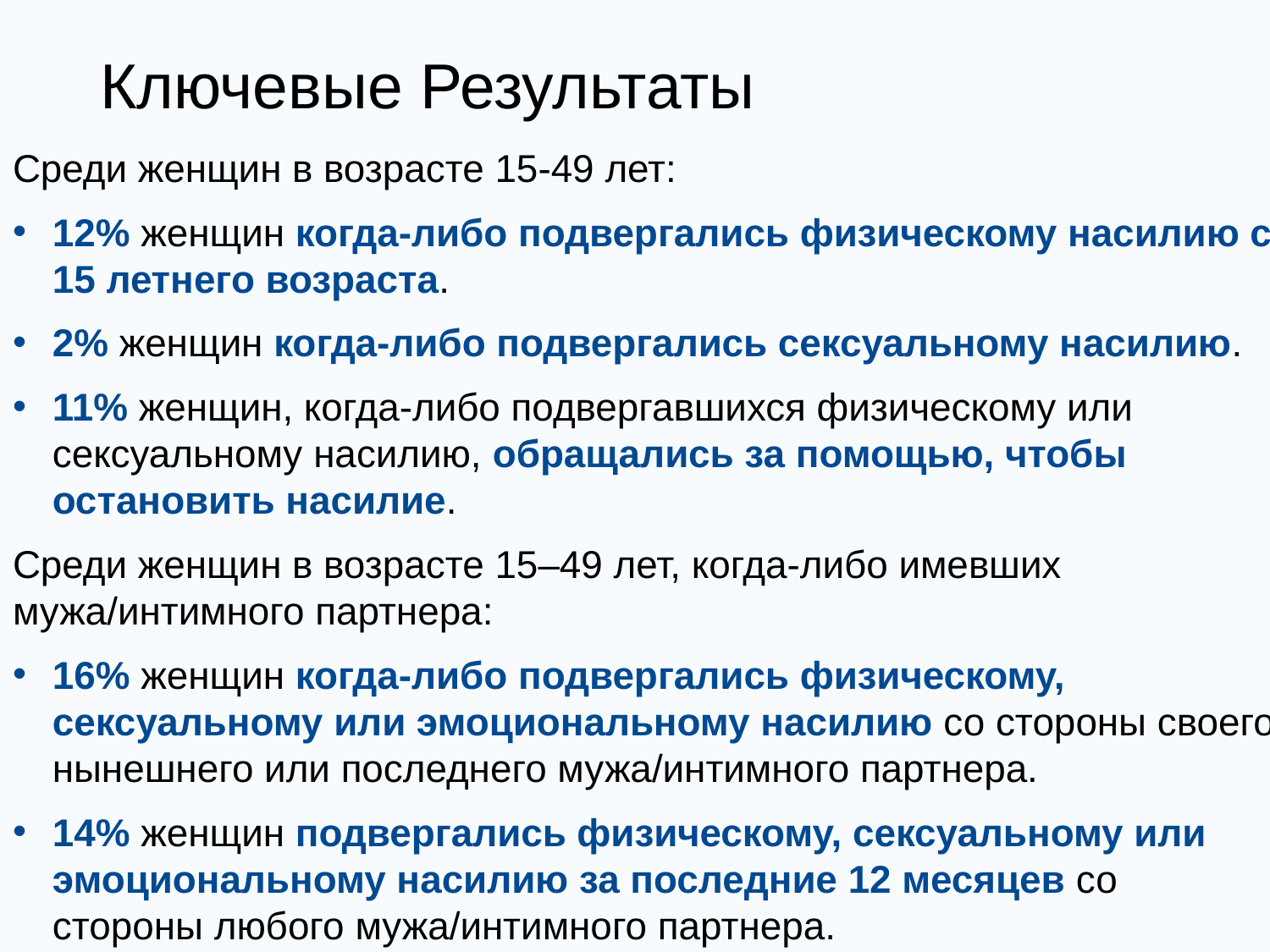

# Ключевые Результаты
Среди женщин в возрасте 15-49 лет:
12% женщин когда-либо подвергались физическому насилию с 15 летнего возраста.
2% женщин когда-либо подвергались сексуальному насилию.
11% женщин, когда-либо подвергавшихся физическому или сексуальному насилию, обращались за помощью, чтобы остановить насилие.
Среди женщин в возрасте 15–49 лет, когда-либо имевших мужа/интимного партнера:
16% женщин когда-либо подвергались физическому, сексуальному или эмоциональному насилию со стороны своего нынешнего или последнего мужа/интимного партнера.
14% женщин подвергались физическому, сексуальному или эмоциональному насилию за последние 12 месяцев со стороны любого мужа/интимного партнера.